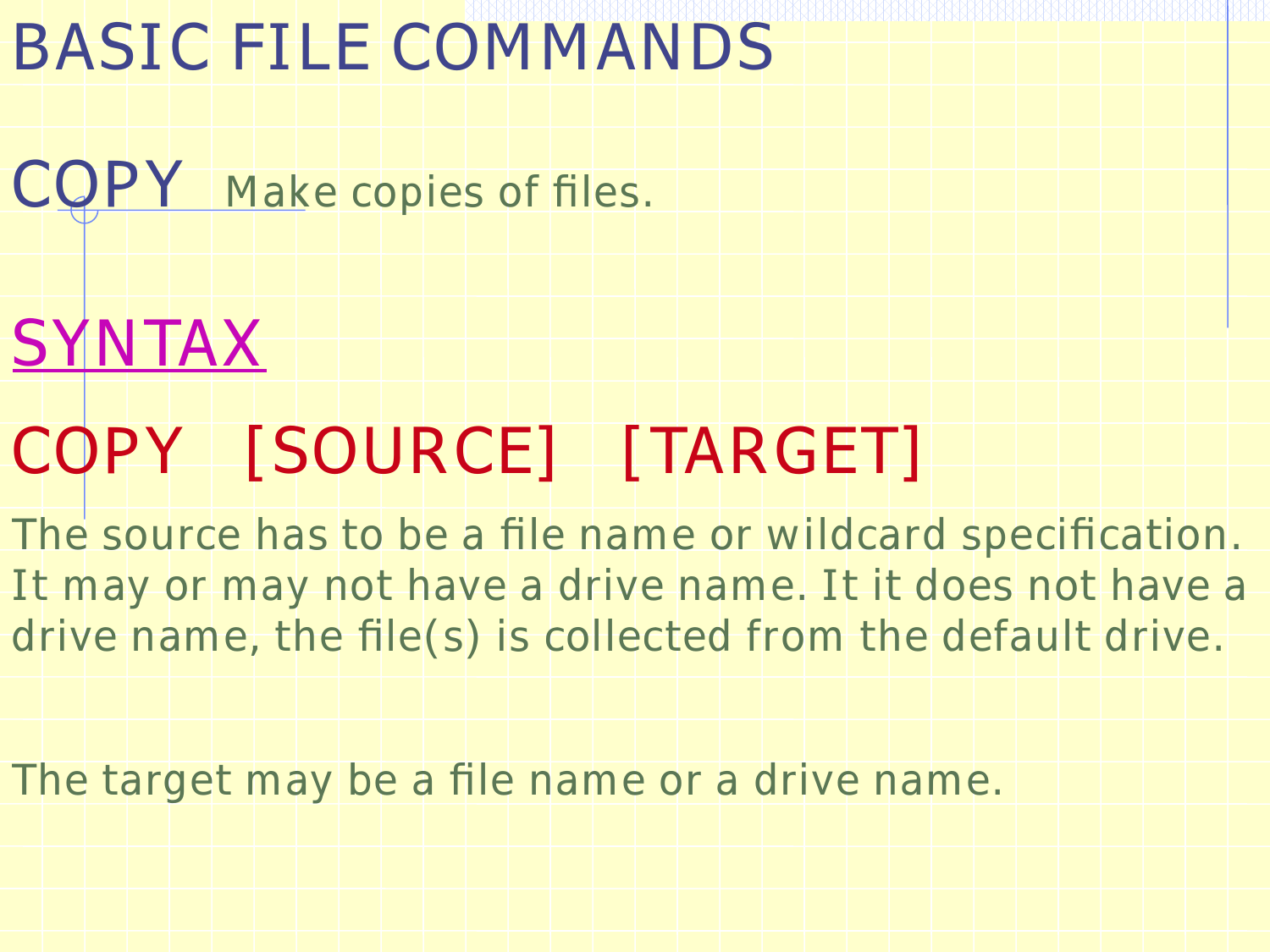

BASIC FILE COMMANDS
COPY  Make copies of files.
SYNTAX
COPY   [SOURCE]   [TARGET]
The source has to be a file name or wildcard specification. It may or may not have a drive name. It it does not have a drive name, the file(s) is collected from the default drive.

The target may be a file name or a drive name.